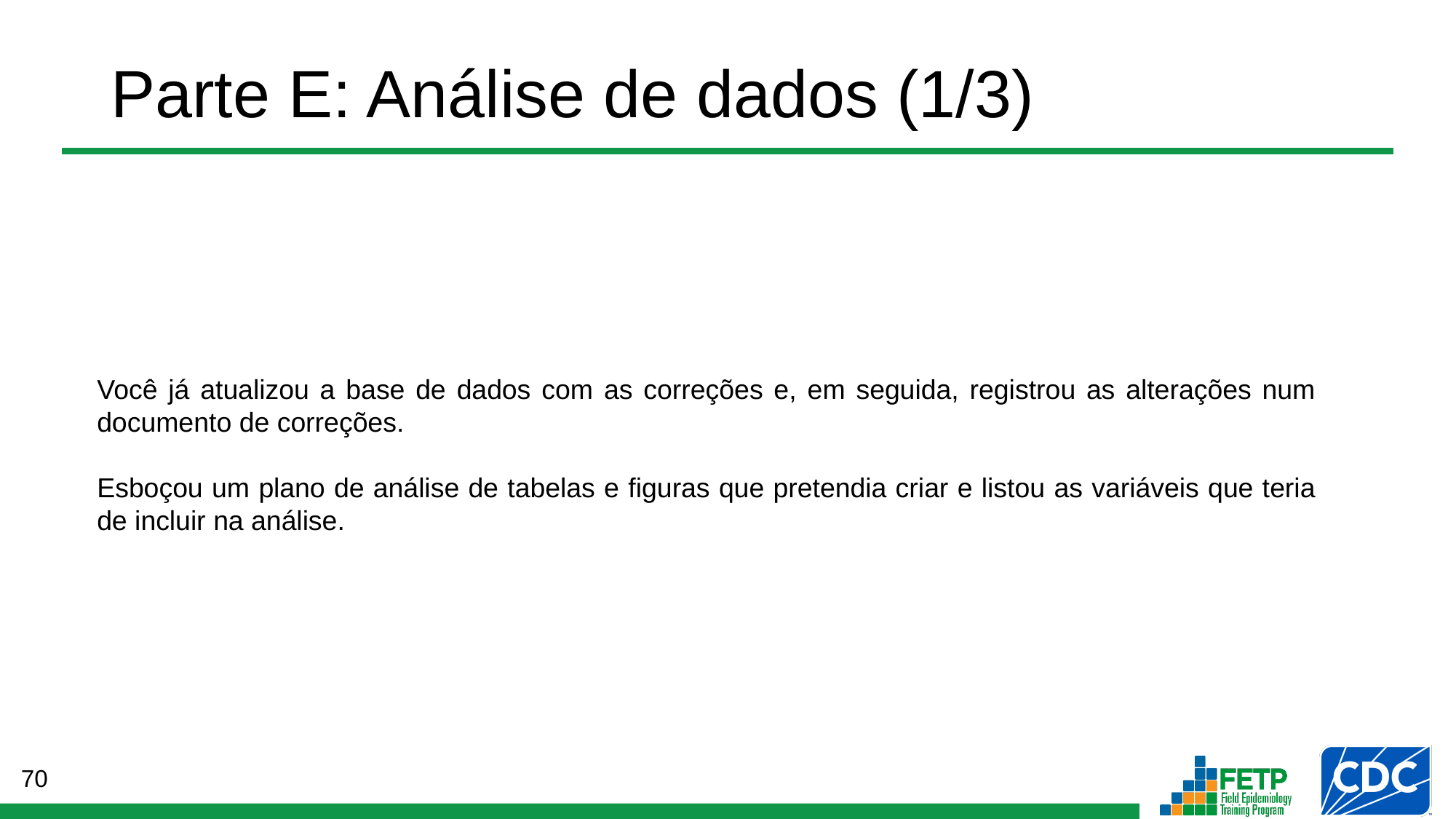

# Parte E: Análise de dados (1/3)
Você já atualizou a base de dados com as correções e, em seguida, registrou as alterações num documento de correções.

Esboçou um plano de análise de tabelas e figuras que pretendia criar e listou as variáveis que teria de incluir na análise.